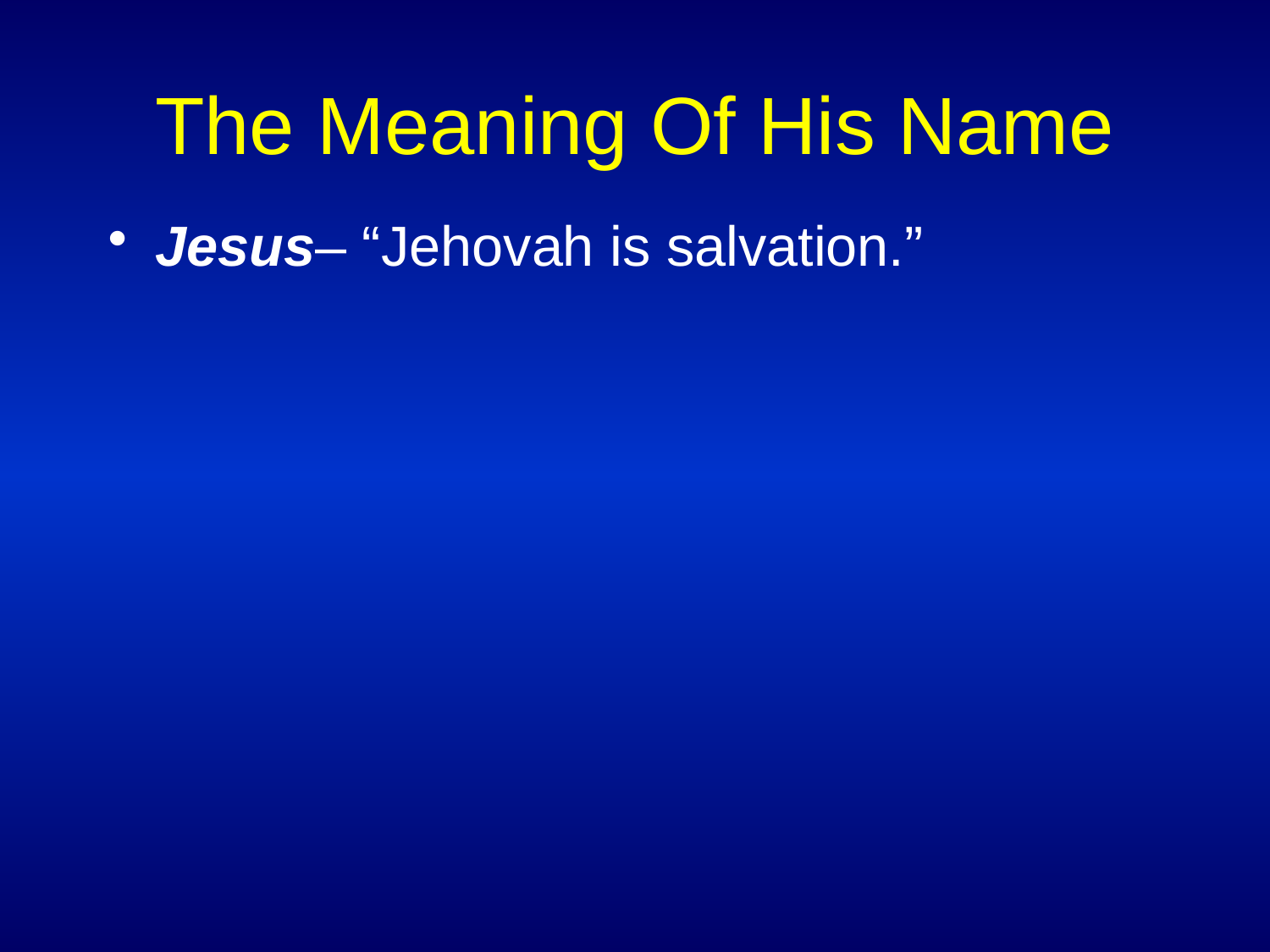

# The Meaning Of His Name
Jesus– “Jehovah is salvation.”